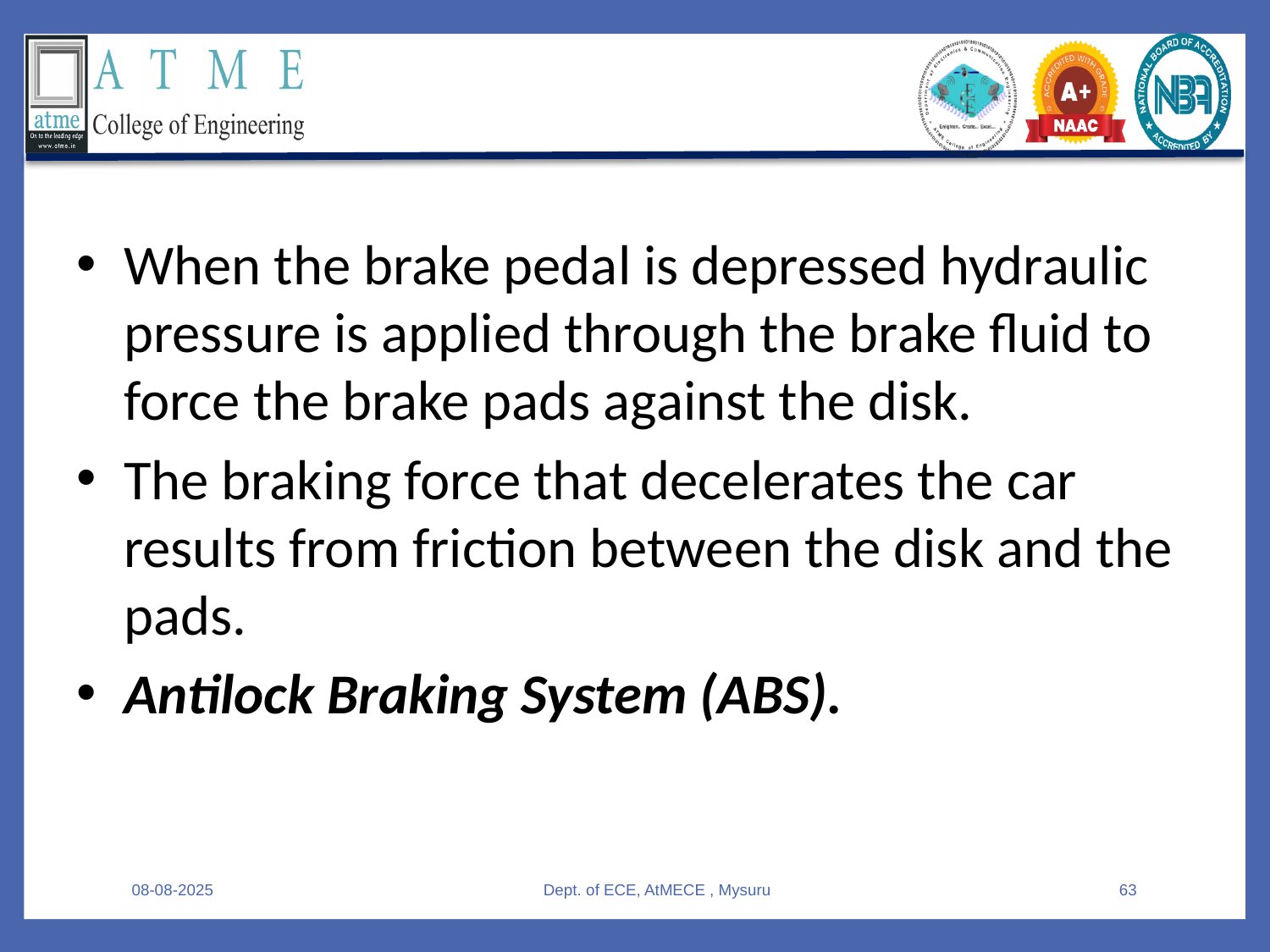

When the brake pedal is depressed hydraulic pressure is applied through the brake fluid to force the brake pads against the disk.
The braking force that decelerates the car results from friction between the disk and the pads.
Antilock Braking System (ABS).
08-08-2025
Dept. of ECE, AtMECE , Mysuru
63